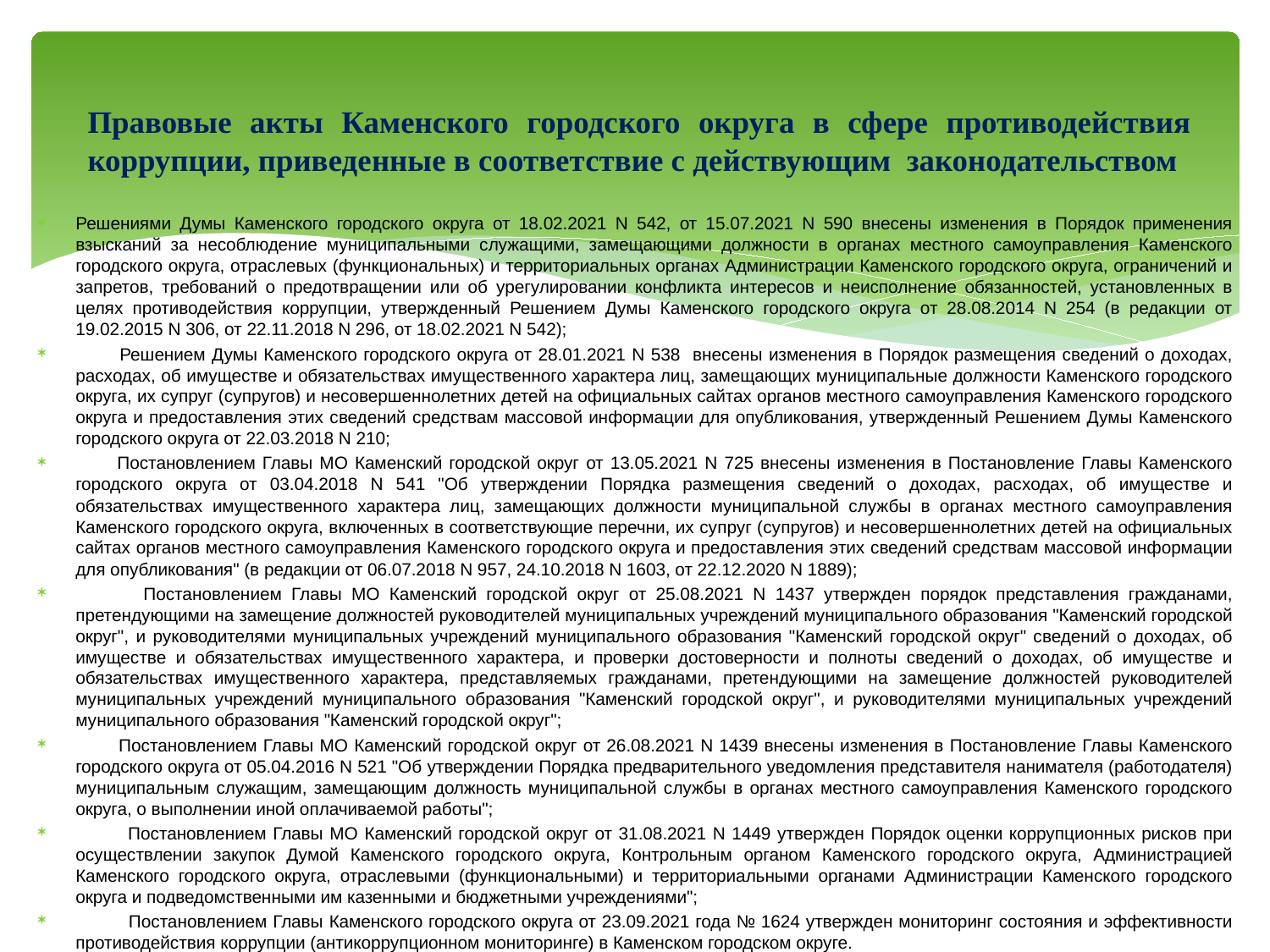

# Правовые акты Каменского городского округа в сфере противодействия коррупции, приведенные в соответствие с действующим  законодательством
Решениями Думы Каменского городского округа от 18.02.2021 N 542, от 15.07.2021 N 590 внесены изменения в Порядок применения взысканий за несоблюдение муниципальными служащими, замещающими должности в органах местного самоуправления Каменского городского округа, отраслевых (функциональных) и территориальных органах Администрации Каменского городского округа, ограничений и запретов, требований о предотвращении или об урегулировании конфликта интересов и неисполнение обязанностей, установленных в целях противодействия коррупции, утвержденный Решением Думы Каменского городского округа от 28.08.2014 N 254 (в редакции от 19.02.2015 N 306, от 22.11.2018 N 296, от 18.02.2021 N 542);
       Решением Думы Каменского городского округа от 28.01.2021 N 538  внесены изменения в Порядок размещения сведений о доходах, расходах, об имуществе и обязательствах имущественного характера лиц, замещающих муниципальные должности Каменского городского округа, их супруг (супругов) и несовершеннолетних детей на официальных сайтах органов местного самоуправления Каменского городского округа и предоставления этих сведений средствам массовой информации для опубликования, утвержденный Решением Думы Каменского городского округа от 22.03.2018 N 210;
      Постановлением Главы МО Каменский городской округ от 13.05.2021 N 725 внесены изменения в Постановление Главы Каменского городского округа от 03.04.2018 N 541 "Об утверждении Порядка размещения сведений о доходах, расходах, об имуществе и обязательствах имущественного характера лиц, замещающих должности муниципальной службы в органах местного самоуправления Каменского городского округа, включенных в соответствующие перечни, их супруг (супругов) и несовершеннолетних детей на официальных сайтах органов местного самоуправления Каменского городского округа и предоставления этих сведений средствам массовой информации для опубликования" (в редакции от 06.07.2018 N 957, 24.10.2018 N 1603, от 22.12.2020 N 1889);
       Постановлением Главы МО Каменский городской округ от 25.08.2021 N 1437 утвержден порядок представления гражданами, претендующими на замещение должностей руководителей муниципальных учреждений муниципального образования "Каменский городской округ", и руководителями муниципальных учреждений муниципального образования "Каменский городской округ" сведений о доходах, об имуществе и обязательствах имущественного характера, и проверки достоверности и полноты сведений о доходах, об имуществе и обязательствах имущественного характера, представляемых гражданами, претендующими на замещение должностей руководителей муниципальных учреждений муниципального образования "Каменский городской округ", и руководителями муниципальных учреждений муниципального образования "Каменский городской округ";
       Постановлением Главы МО Каменский городской округ от 26.08.2021 N 1439 внесены изменения в Постановление Главы Каменского городского округа от 05.04.2016 N 521 "Об утверждении Порядка предварительного уведомления представителя нанимателя (работодателя) муниципальным служащим, замещающим должность муниципальной службы в органах местного самоуправления Каменского городского округа, о выполнении иной оплачиваемой работы";
        Постановлением Главы МО Каменский городской округ от 31.08.2021 N 1449 утвержден Порядок оценки коррупционных рисков при осуществлении закупок Думой Каменского городского округа, Контрольным органом Каменского городского округа, Администрацией Каменского городского округа, отраслевыми (функциональными) и территориальными органами Администрации Каменского городского округа и подведомственными им казенными и бюджетными учреждениями";
         Постановлением Главы Каменского городского округа от 23.09.2021 года № 1624 утвержден мониторинг состояния и эффективности противодействия коррупции (антикоррупционном мониторинге) в Каменском городском округе.